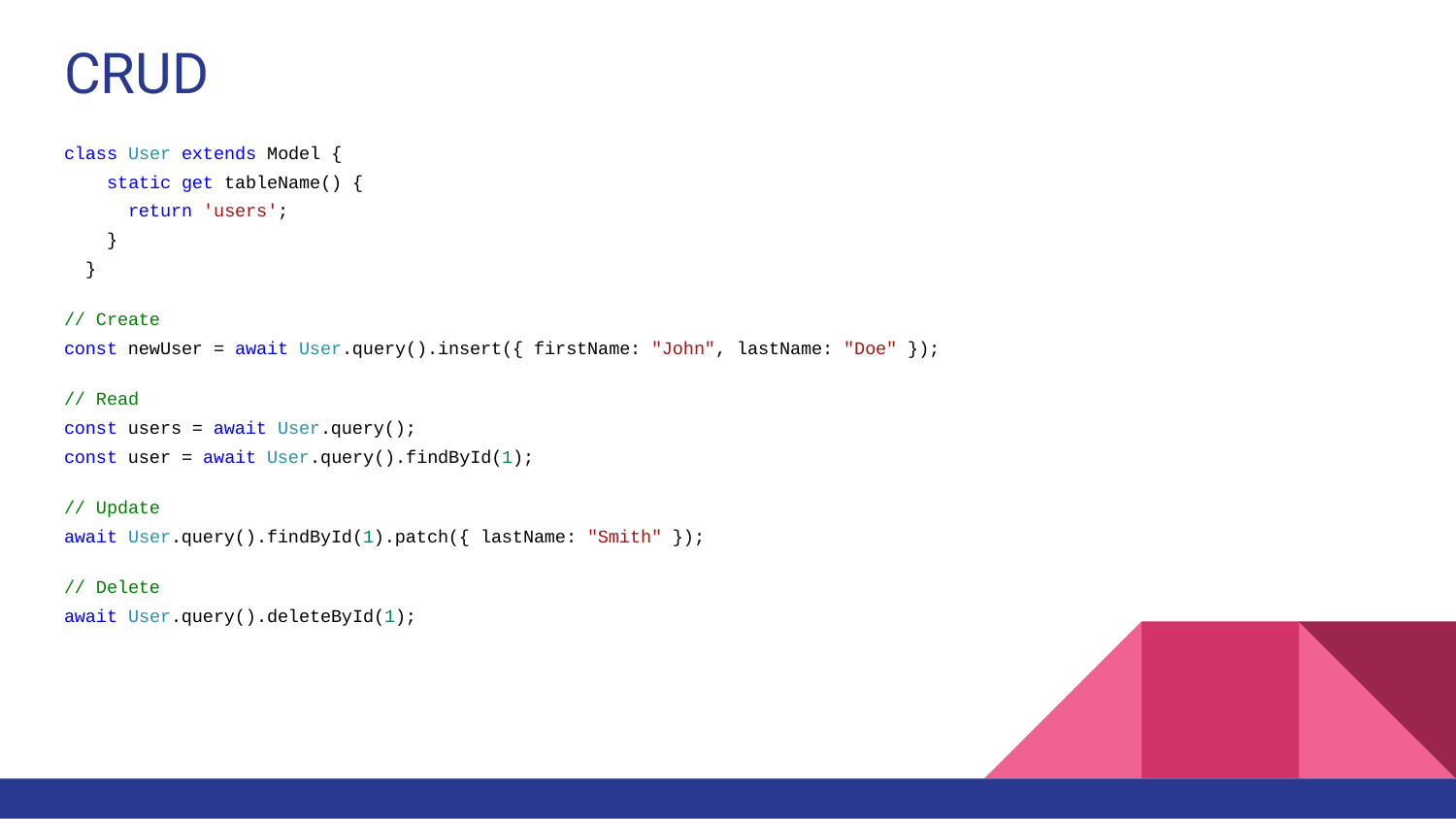

# CRUD
class User extends Model {
    static get tableName() {
      return 'users';
    }
  }

// Create
const newUser = await User.query().insert({ firstName: "John", lastName: "Doe" });

// Read
const users = await User.query();
const user = await User.query().findById(1);

// Update
await User.query().findById(1).patch({ lastName: "Smith" });

// Delete
await User.query().deleteById(1);